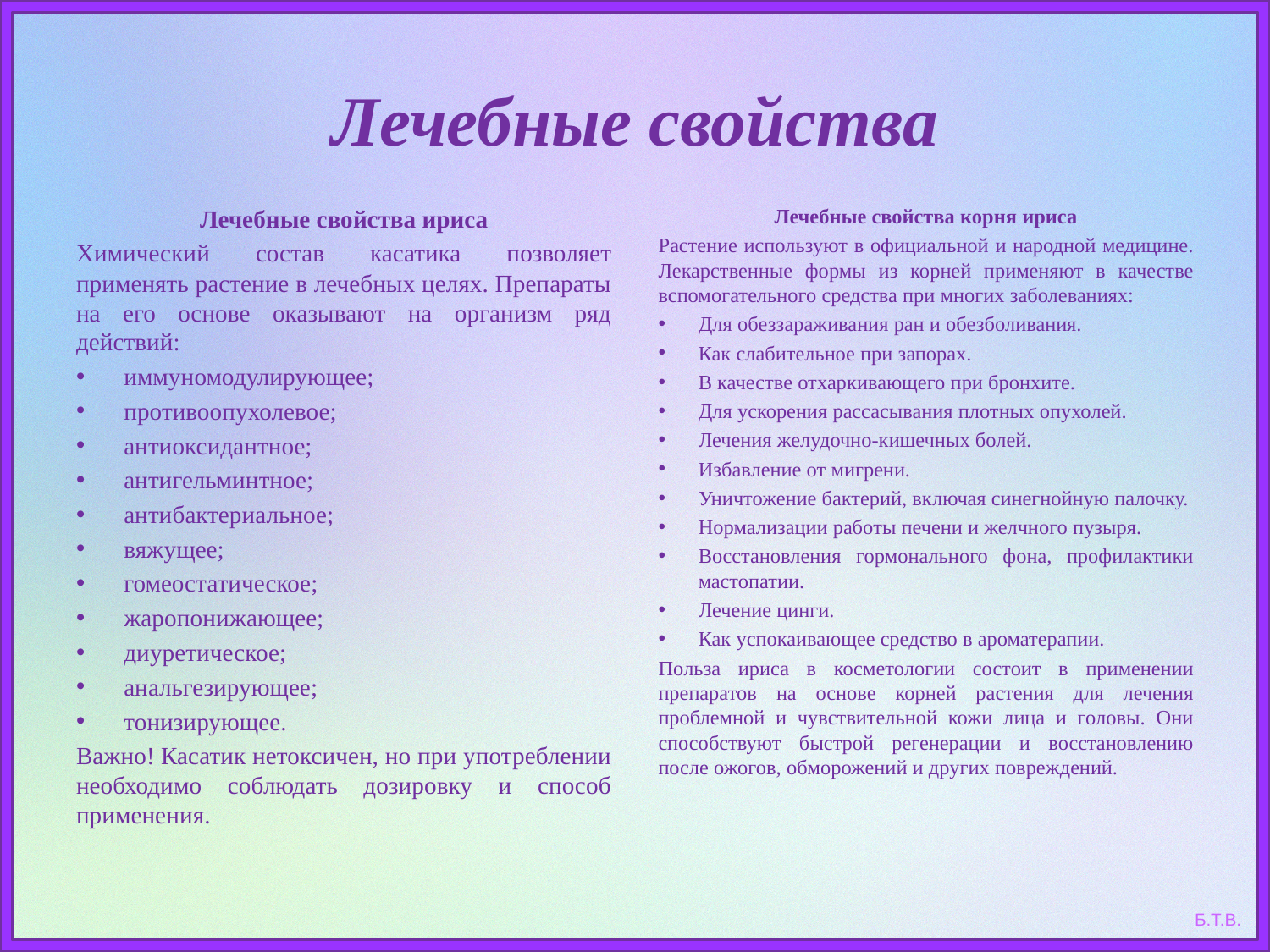

# Лечебные свойства
Лечебные свойства ириса
Химический состав касатика позволяет применять растение в лечебных целях. Препараты на его основе оказывают на организм ряд действий:
иммуномодулирующее;
противоопухолевое;
антиоксидантное;
антигельминтное;
антибактериальное;
вяжущее;
гомеостатическое;
жаропонижающее;
диуретическое;
анальгезирующее;
тонизирующее.
Важно! Касатик нетоксичен, но при употреблении необходимо соблюдать дозировку и способ применения.

Лечебные свойства корня ириса
Растение используют в официальной и народной медицине. Лекарственные формы из корней применяют в качестве вспомогательного средства при многих заболеваниях:
Для обеззараживания ран и обезболивания.
Как слабительное при запорах.
В качестве отхаркивающего при бронхите.
Для ускорения рассасывания плотных опухолей.
Лечения желудочно-кишечных болей.
Избавление от мигрени.
Уничтожение бактерий, включая синегнойную палочку.
Нормализации работы печени и желчного пузыря.
Восстановления гормонального фона, профилактики мастопатии.
Лечение цинги.
Как успокаивающее средство в ароматерапии.
Польза ириса в косметологии состоит в применении препаратов на основе корней растения для лечения проблемной и чувствительной кожи лица и головы. Они способствуют быстрой регенерации и восстановлению после ожогов, обморожений и других повреждений.